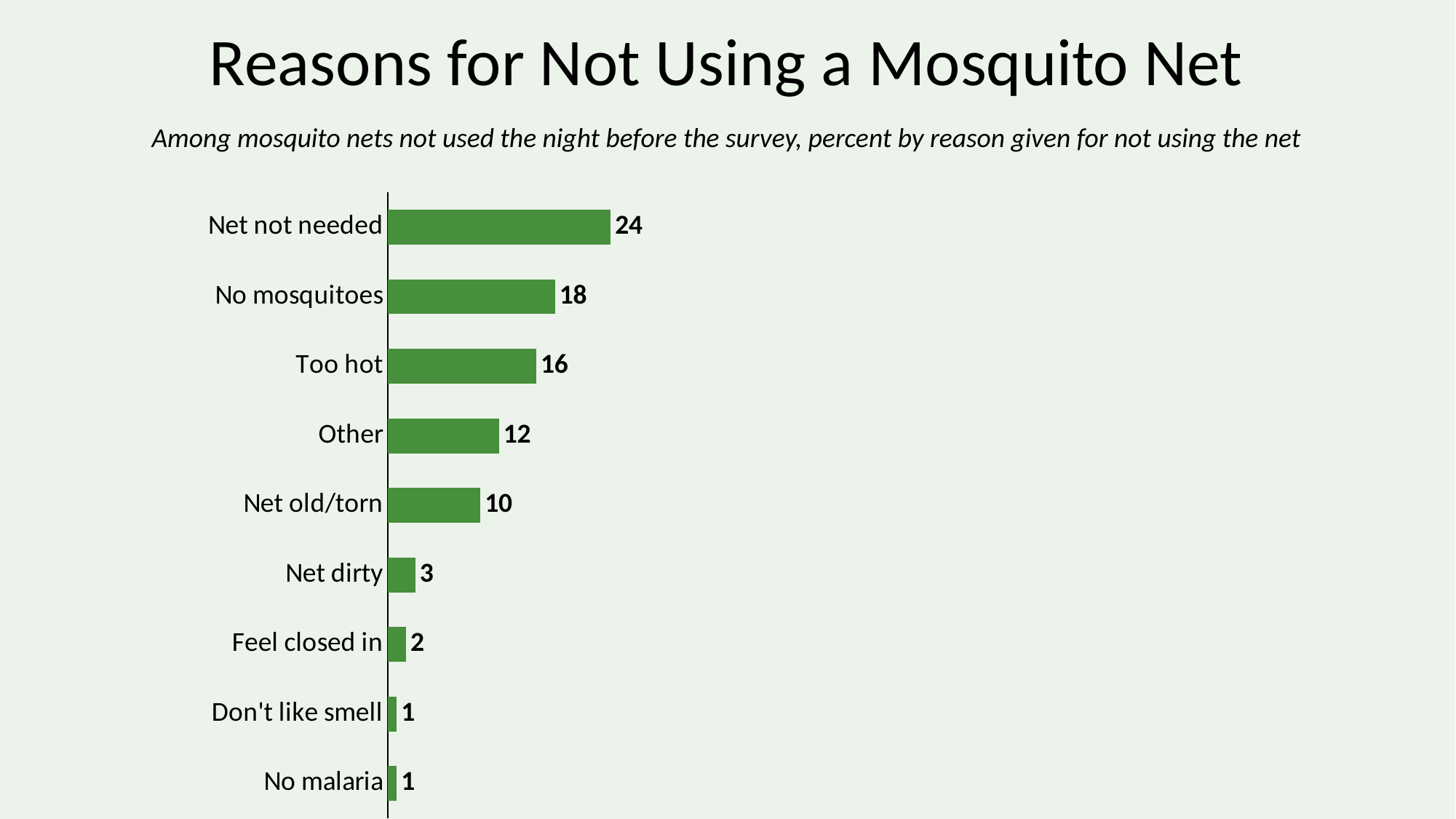

# Reasons for Not Using a Mosquito Net
Among mosquito nets not used the night before the survey, percent by reason given for not using the net

### Chart

| Category | Series 1 |
|---|---|
| No malaria | 1.0 |
| Don't like smell | 1.0 |
| Feel closed in | 2.0 |
| Net dirty | 3.0 |
| Net old/torn | 10.0 |
| Other | 12.0 |
| Too hot | 16.0 |
| No mosquitoes | 18.0 |
| Net not needed | 24.0 |